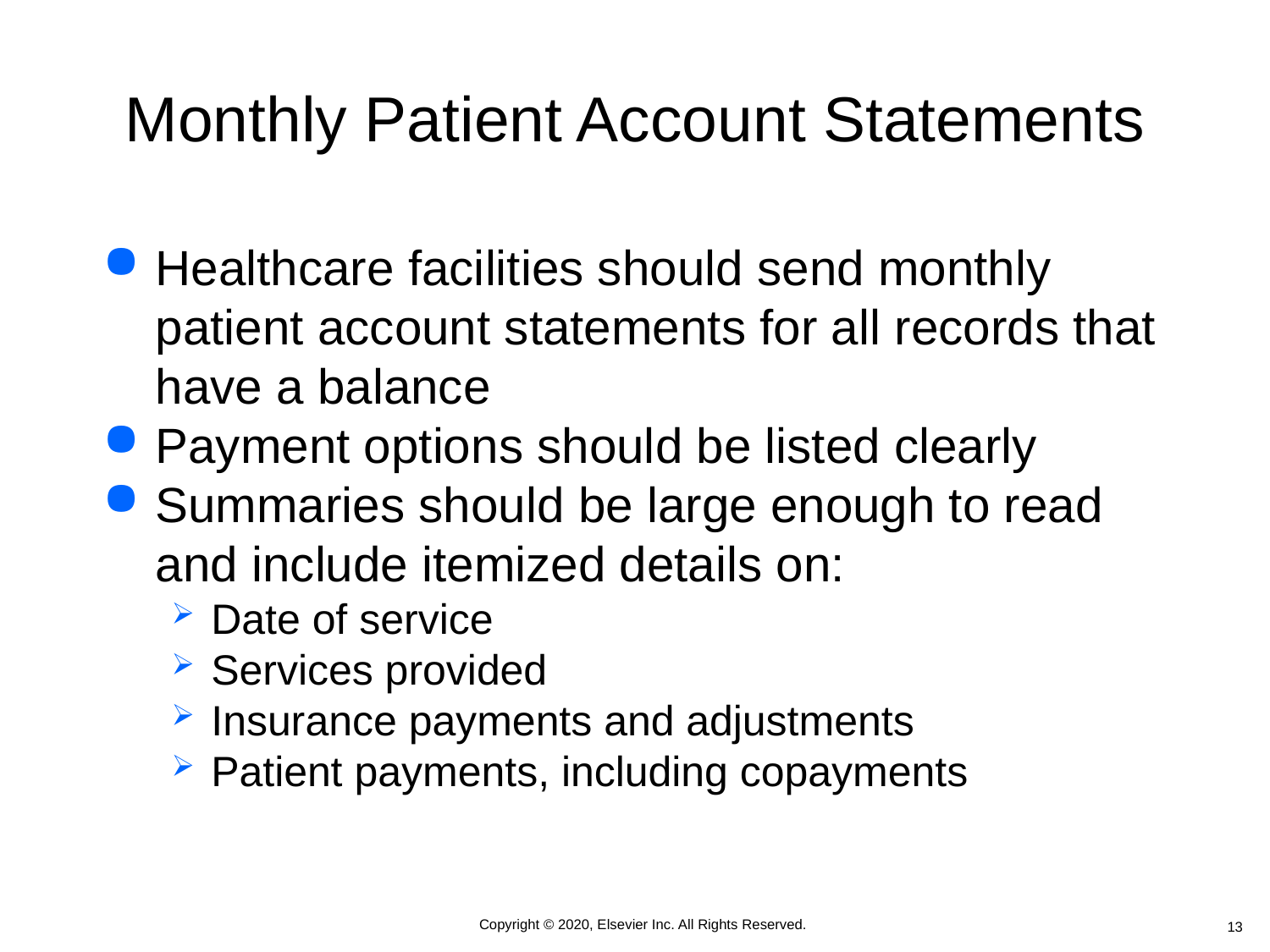

# Monthly Patient Account Statements
Healthcare facilities should send monthly patient account statements for all records that have a balance
Payment options should be listed clearly
Summaries should be large enough to read and include itemized details on:
Date of service
Services provided
Insurance payments and adjustments
Patient payments, including copayments